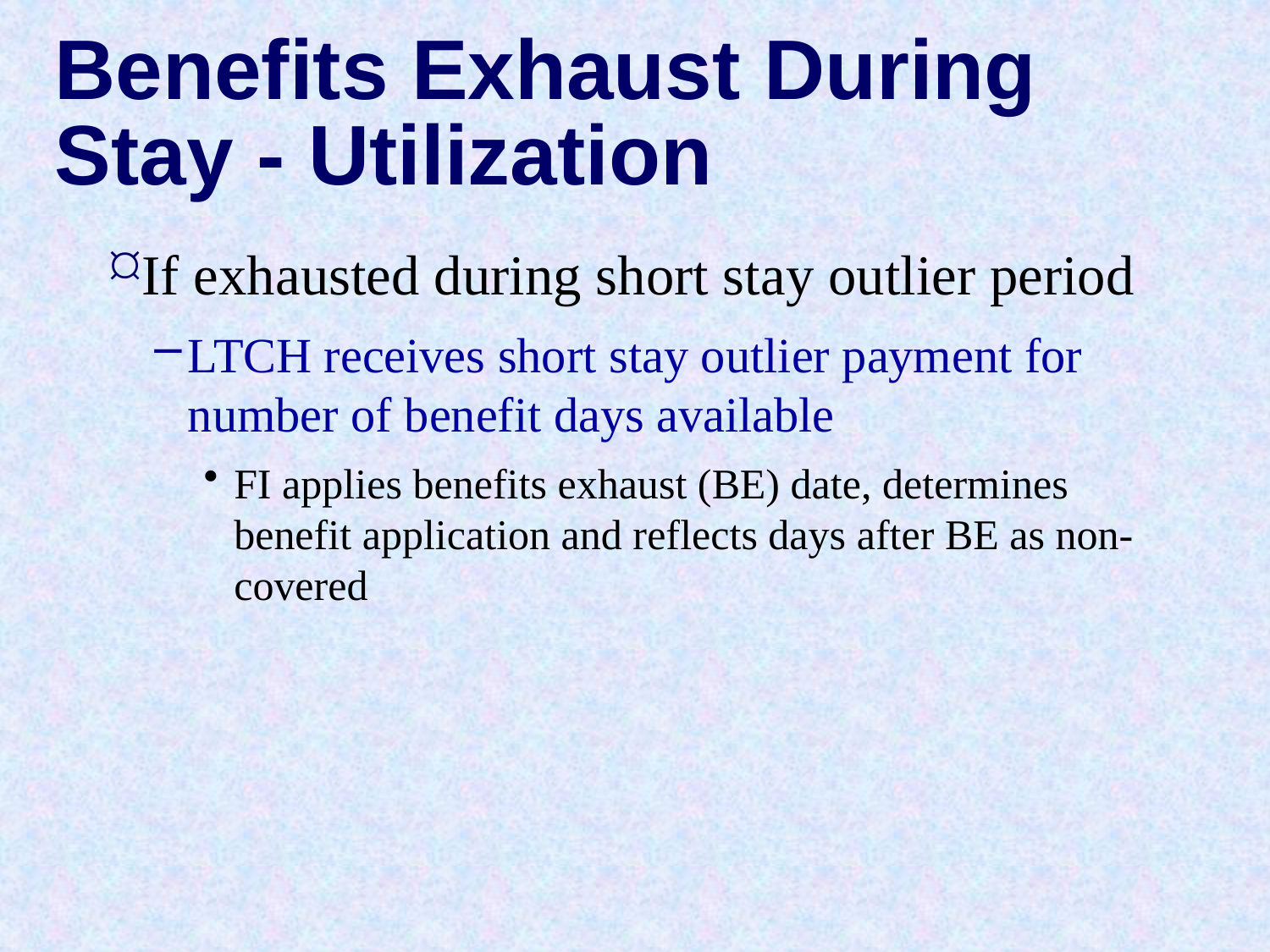

# Benefits Exhaust During Stay - Utilization
If exhausted during short stay outlier period
LTCH receives short stay outlier payment for number of benefit days available
FI applies benefits exhaust (BE) date, determines benefit application and reflects days after BE as non-covered